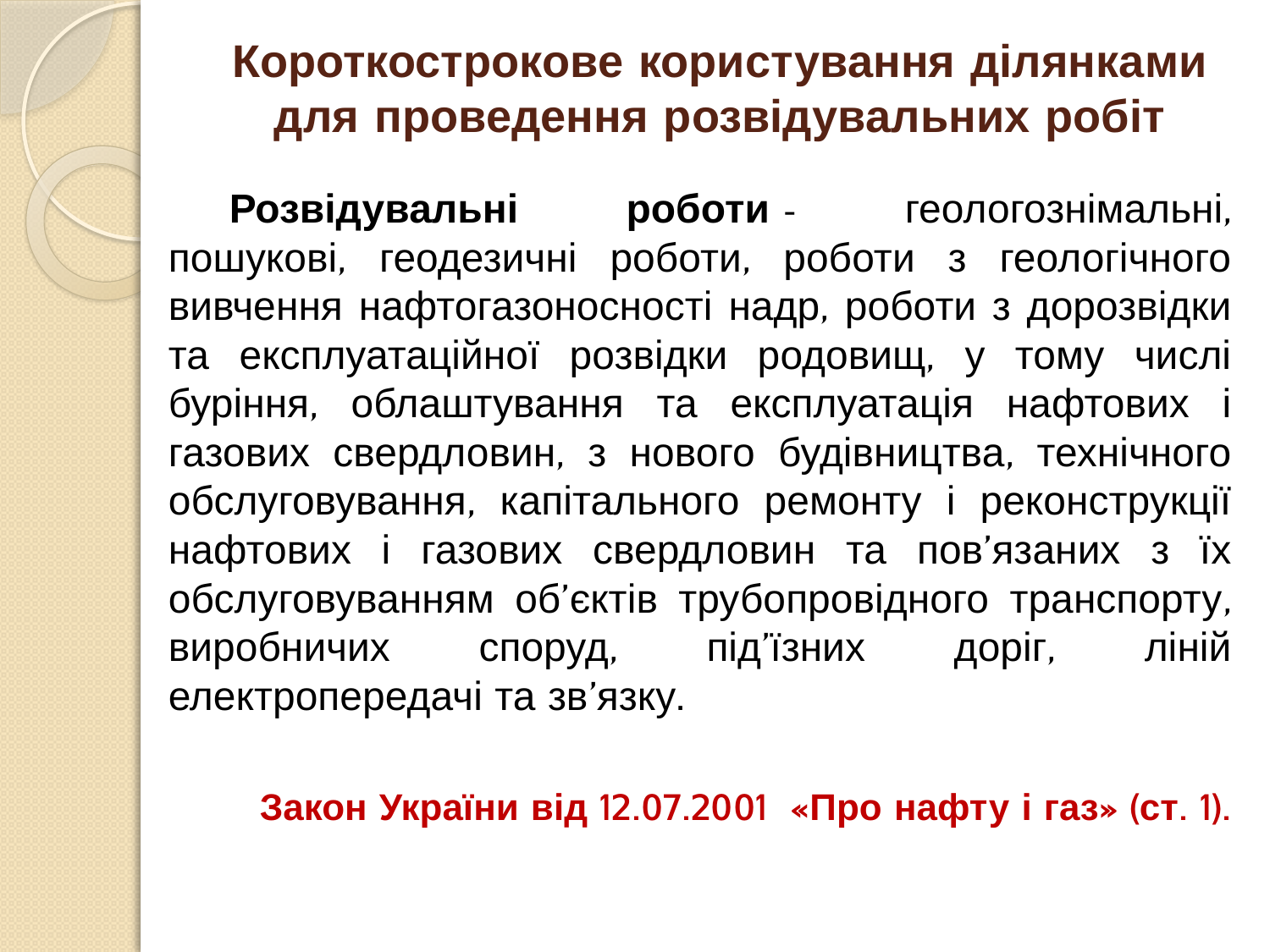

# Короткострокове користування ділянками для проведення розвідувальних робіт
Розвідувальні роботи - геологознімальні, пошукові, геодезичні роботи, роботи з геологічного вивчення нафтогазоносності надр, роботи з дорозвідки та експлуатаційної розвідки родовищ, у тому числі буріння, облаштування та експлуатація нафтових і газових свердловин, з нового будівництва, технічного обслуговування, капітального ремонту і реконструкції нафтових і газових свердловин та пов’язаних з їх обслуговуванням об’єктів трубопровідного транспорту, виробничих споруд, під’їзних доріг, ліній електропередачі та зв’язку.

Закон України від 12.07.2001  «Про нафту і газ» (ст. 1).